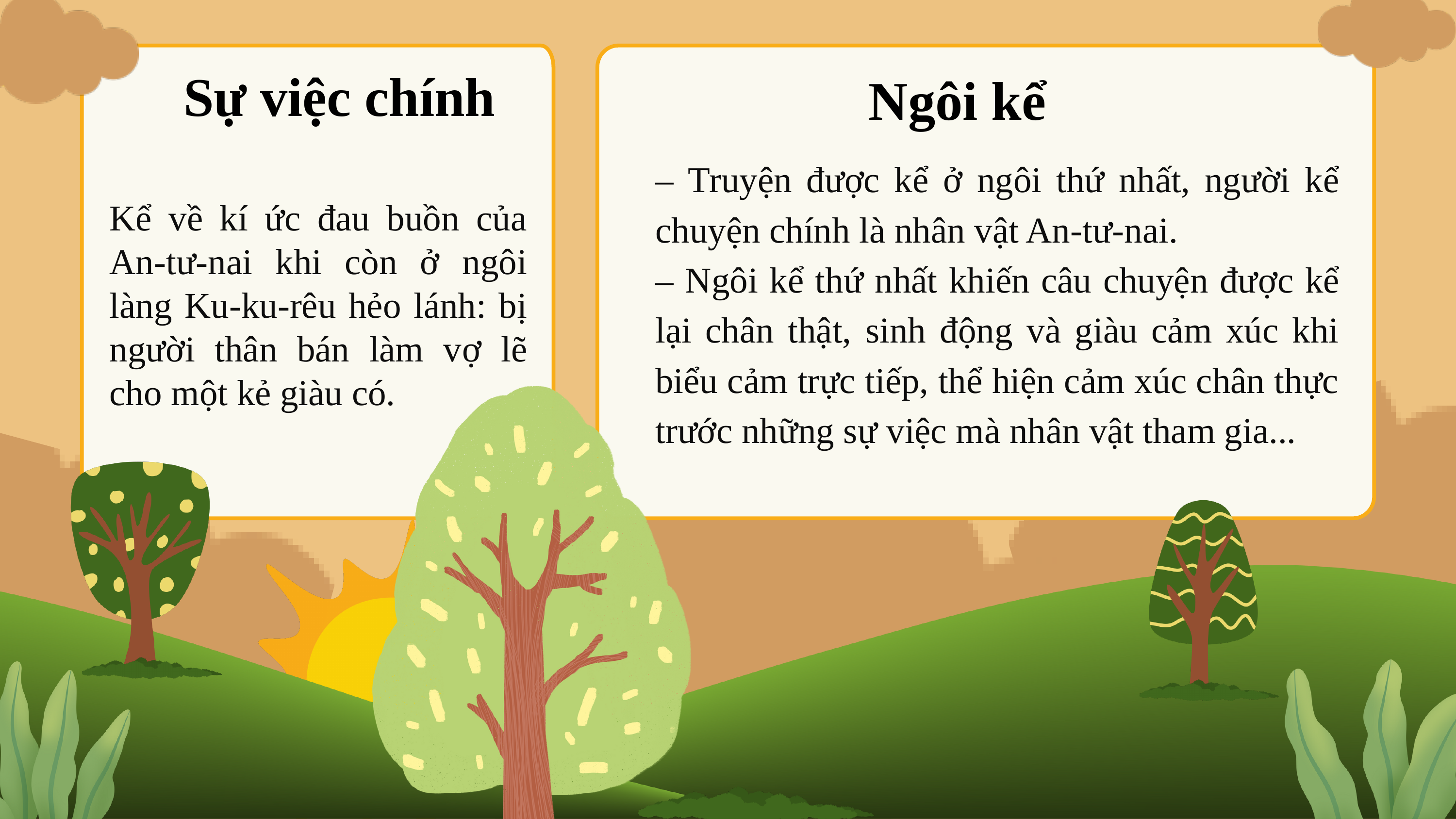

Sự việc chính
Ngôi kể
– Truyện được kể ở ngôi thứ nhất, người kể chuyện chính là nhân vật An-tư-nai.
– Ngôi kể thứ nhất khiến câu chuyện được kể lại chân thật, sinh động và giàu cảm xúc khi biểu cảm trực tiếp, thể hiện cảm xúc chân thực trước những sự việc mà nhân vật tham gia...
Kể về kí ức đau buồn của An-tư-nai khi còn ở ngôi làng Ku-ku-rêu hẻo lánh: bị người thân bán làm vợ lẽ cho một kẻ giàu có.